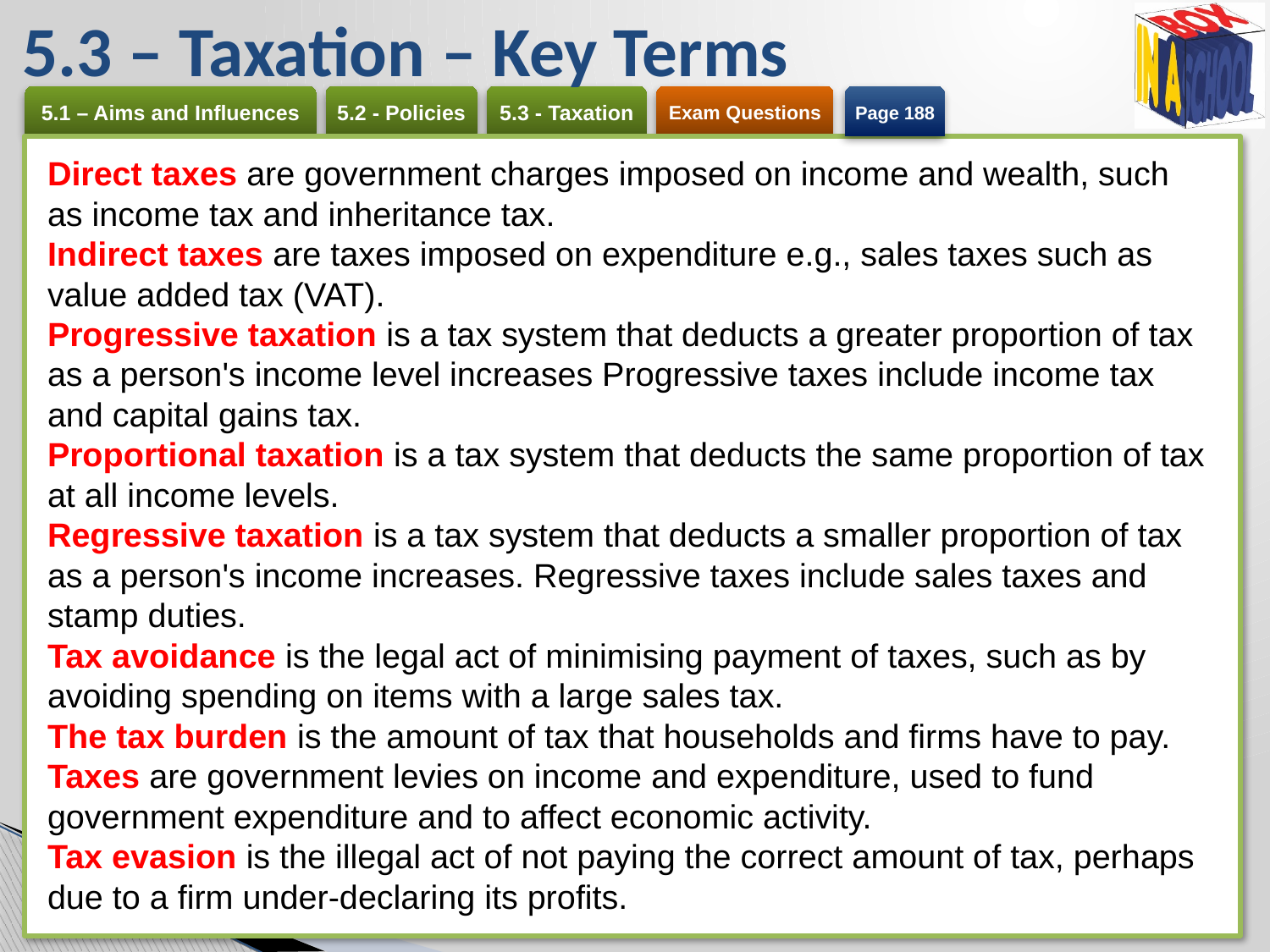

# 5.3 – Taxation – Key Terms
Page 188
Direct taxes are government charges imposed on income and wealth, such as income tax and inheritance tax.
Indirect taxes are taxes imposed on expenditure e.g., sales taxes such as value added tax (VAT).
Progressive taxation is a tax system that deducts a greater proportion of tax as a person's income level increases Progressive taxes include income tax and capital gains tax.
Proportional taxation is a tax system that deducts the same proportion of tax at all income levels.
Regressive taxation is a tax system that deducts a smaller proportion of tax as a person's income increases. Regressive taxes include sales taxes and stamp duties.
Tax avoidance is the legal act of minimising payment of taxes, such as by avoiding spending on items with a large sales tax.
The tax burden is the amount of tax that households and firms have to pay.
Taxes are government levies on income and expenditure, used to fund government expenditure and to affect economic activity.
Tax evasion is the illegal act of not paying the correct amount of tax, perhaps due to a firm under-declaring its profits.